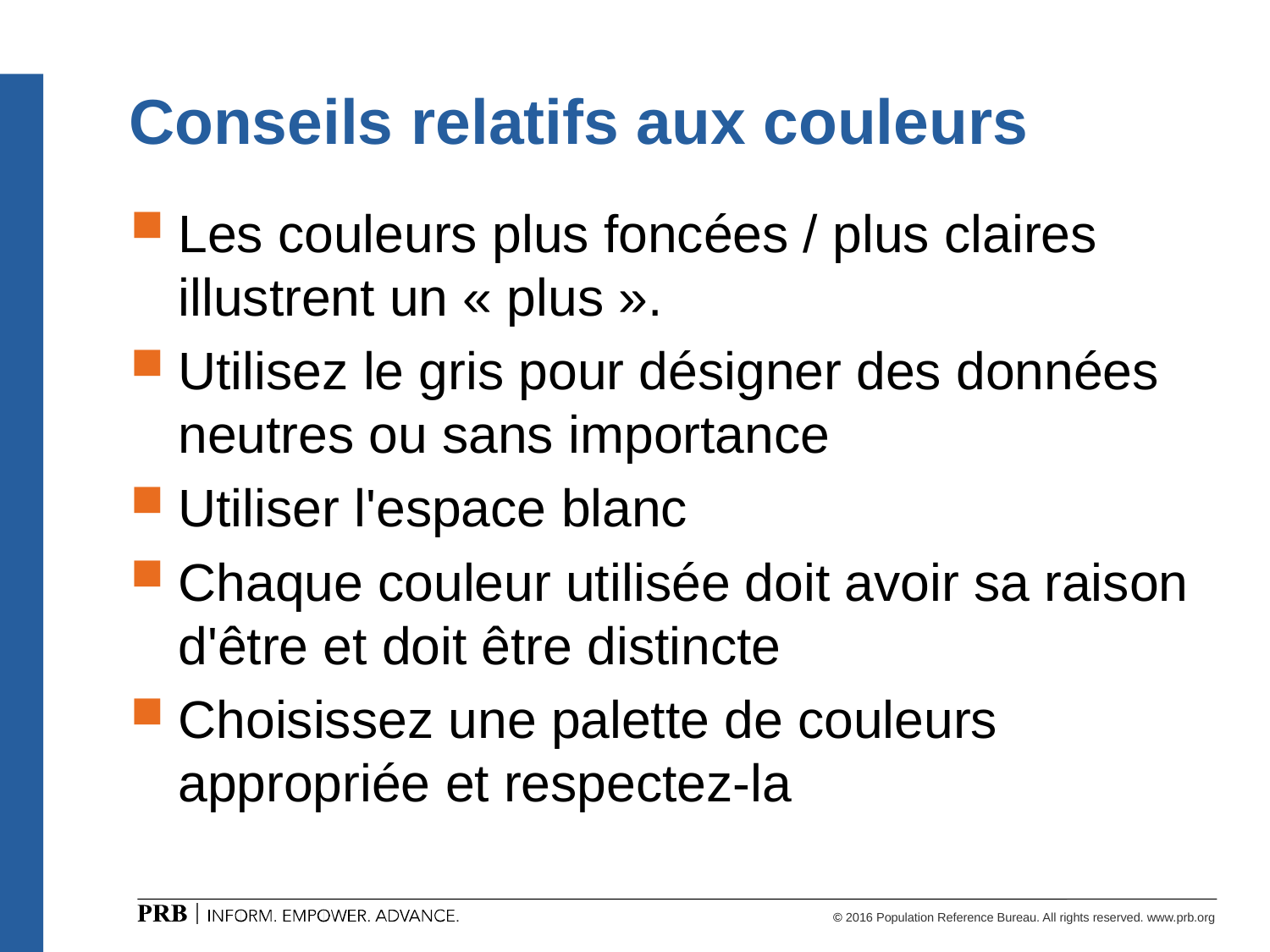

# Conseils relatifs aux couleurs
Les couleurs plus foncées / plus claires illustrent un « plus ».
Utilisez le gris pour désigner des données neutres ou sans importance
Utiliser l'espace blanc
Chaque couleur utilisée doit avoir sa raison d'être et doit être distincte
Choisissez une palette de couleurs appropriée et respectez-la